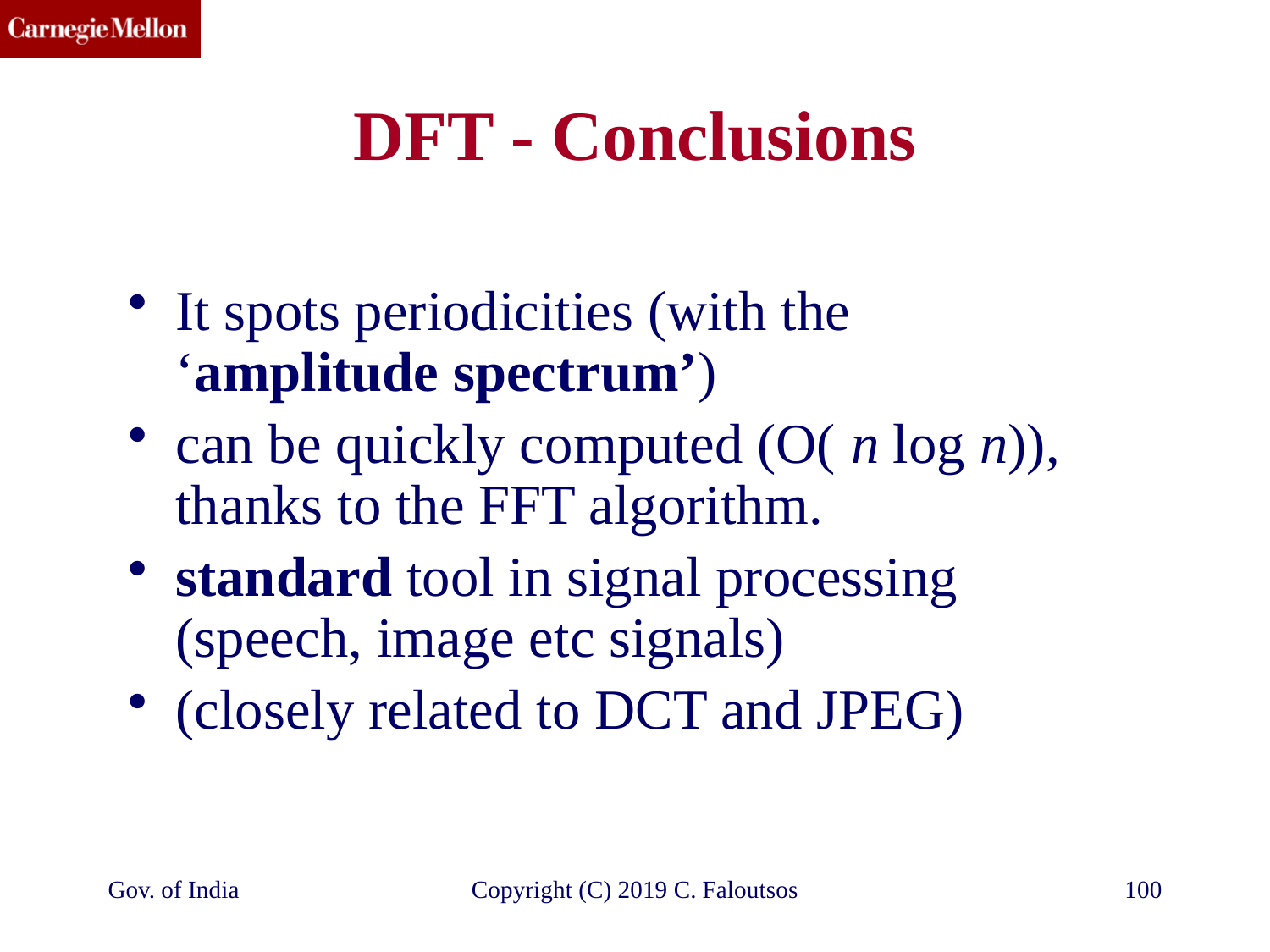

# DFT - Conclusions
It spots periodicities (with the ‘amplitude spectrum’)
can be quickly computed (O( n log n)), thanks to the FFT algorithm.
standard tool in signal processing (speech, image etc signals)
(closely related to DCT and JPEG)
Gov. of India
Copyright (C) 2019 C. Faloutsos
100